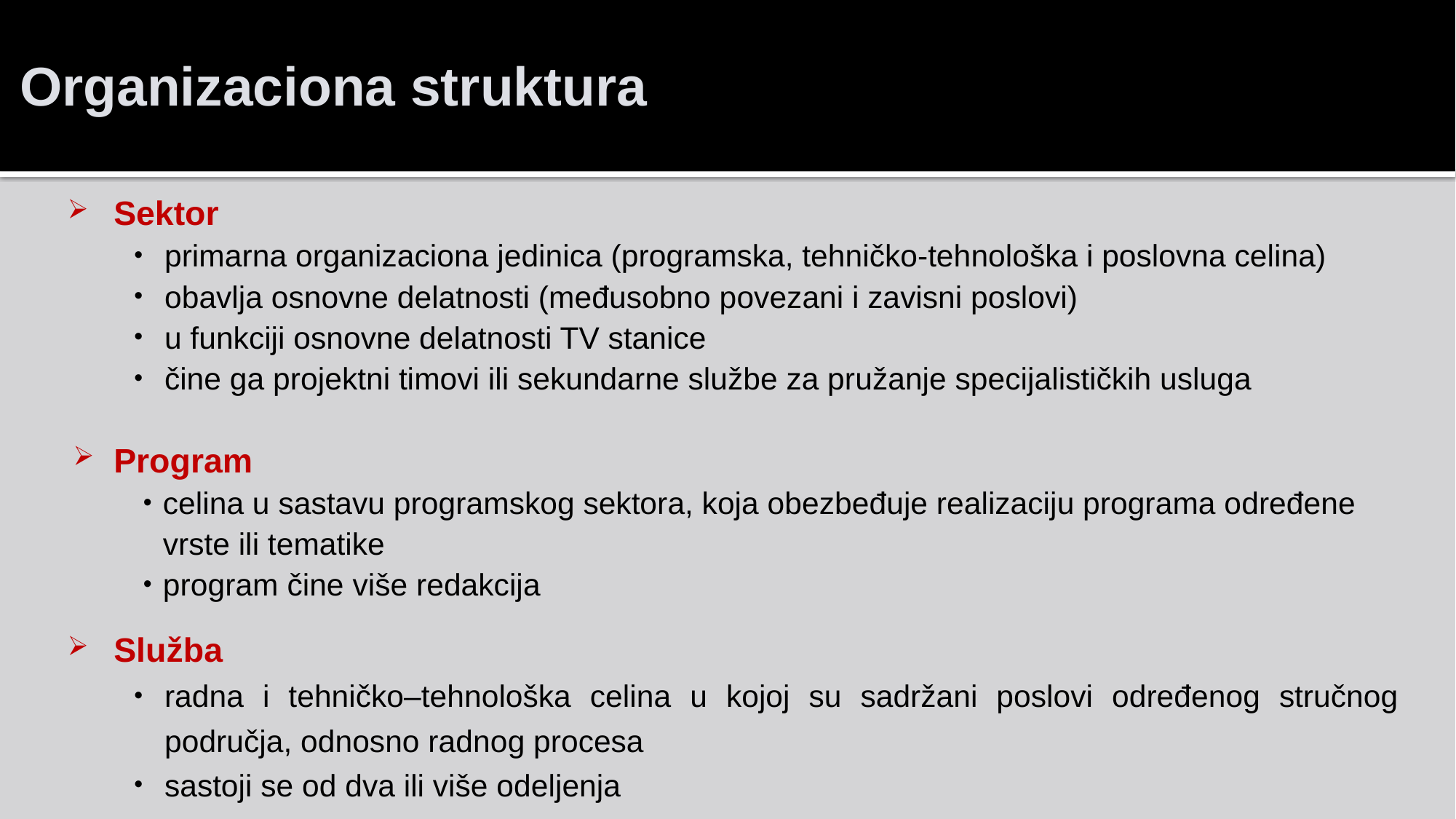

# Organizaciona struktura
Sektor
primarna organizaciona jedinica (programska, tehničko-tehnološka i poslovna celina)
obavlja osnovne delatnosti (međusobno povezani i zavisni poslovi)
u funkciji osnovne delatnosti TV stanice
čine ga projektni timovi ili sekundarne službe za pružanje specijalističkih usluga

Program
celina u sastavu programskog sektora, koja obezbeđuje realizaciju programa određene vrste ili tematike
program čine više redakcija

Služba
radna i tehničko–tehnološka celina u kojoj su sadržani poslovi određenog stručnog područja, odnosno radnog procesa
sastoji se od dva ili više odeljenja